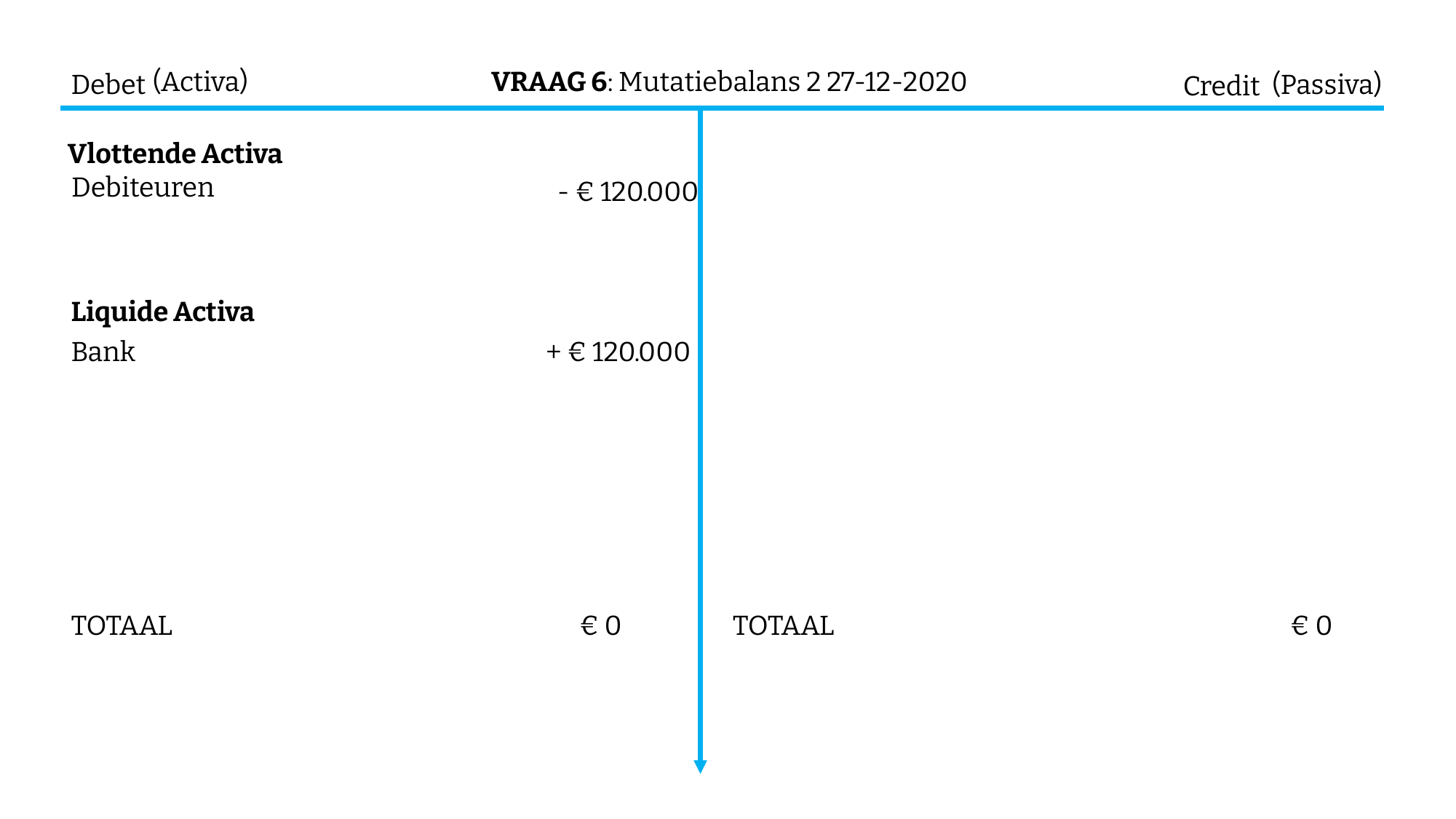

VRAAG 6: Mutatiebalans 2 27-12-2020
(Activa)
Debet
(Passiva)
Credit
Vlottende Activa
Debiteuren
- € 120.000
Liquide Activa
Bank
+ € 120.000
TOTAAL
€ 0
TOTAAL
€ 0